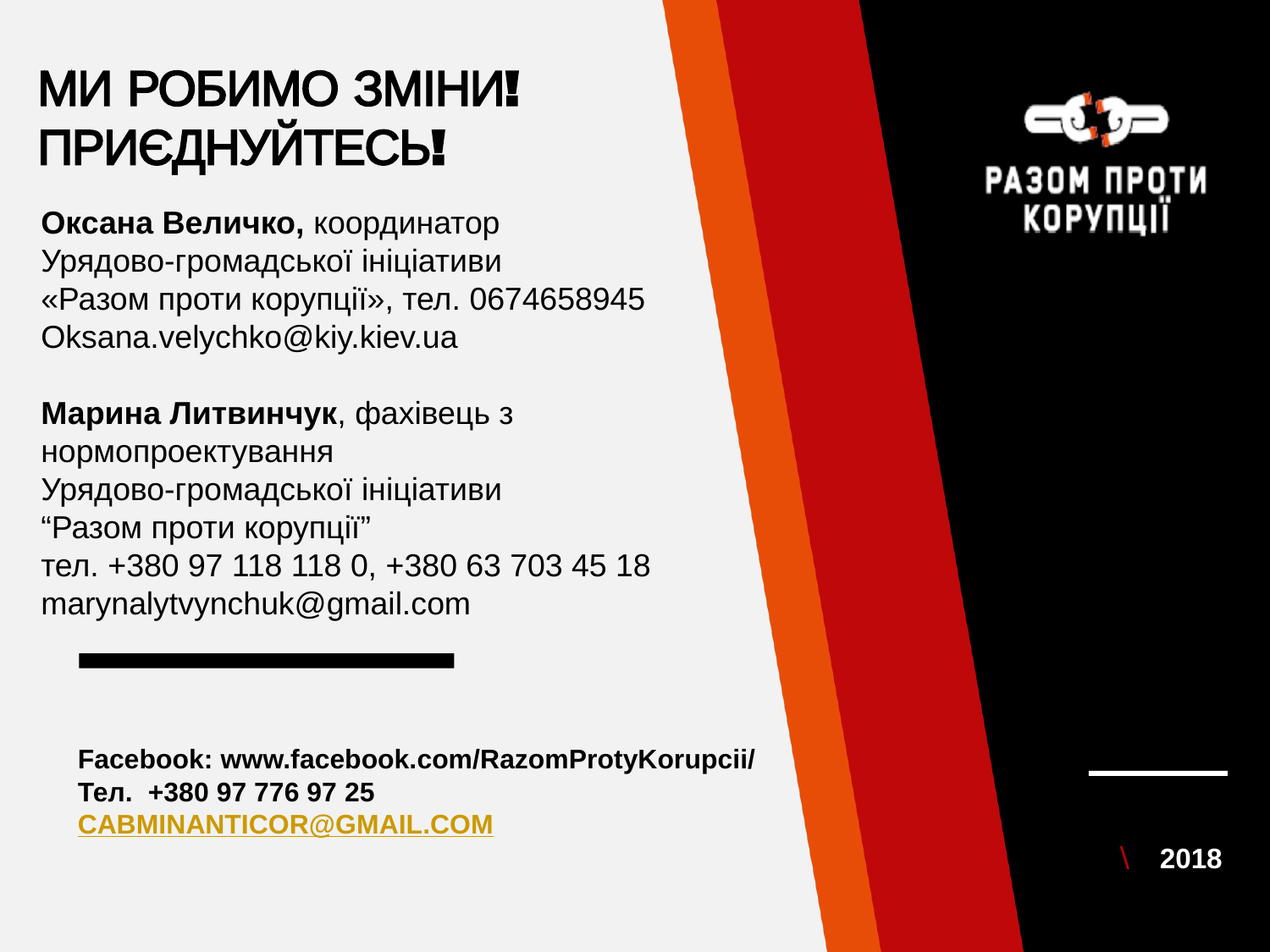

# Ми робимо зміни! Приєднуйтесь!
Оксана Величко, координатор
Урядово-громадської ініціативи
«Разом проти корупції», тел. 0674658945
Oksana.velychko@kiy.kiev.ua

Марина Литвинчук, фахівець з
нормопроектування
Урядово-громадської ініціативи
“Разом проти корупції”
тел. +380 97 118 118 0, +380 63 703 45 18
marynalytvynchuk@gmail.com
Facebook: www.facebook.com/RazomProtyKorupcii/
Тел.  +380 97 776 97 25
CABMINANTICOR@GMAIL.COM

2018